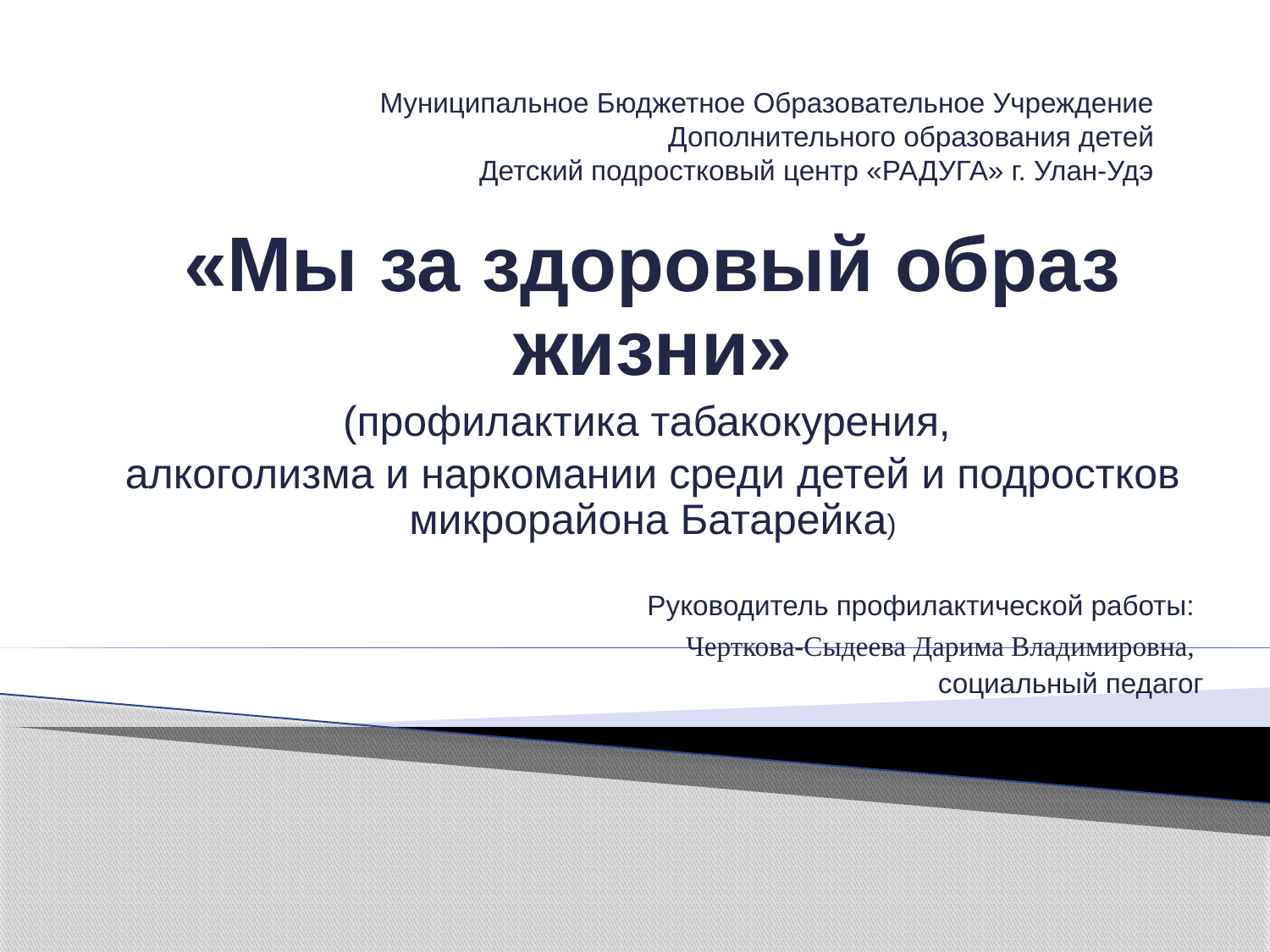

# Муниципальное Бюджетное Образовательное Учреждение Дополнительного образования детей Детский подростковый центр «РАДУГА» г. Улан-Удэ
«Мы за здоровый образ жизни»
(профилактика табакокурения,
алкоголизма и наркомании среди детей и подростков микрорайона Батарейка)

Руководитель профилактической работы:
Черткова-Сыдеева Дарима Владимировна,
социальный педагог